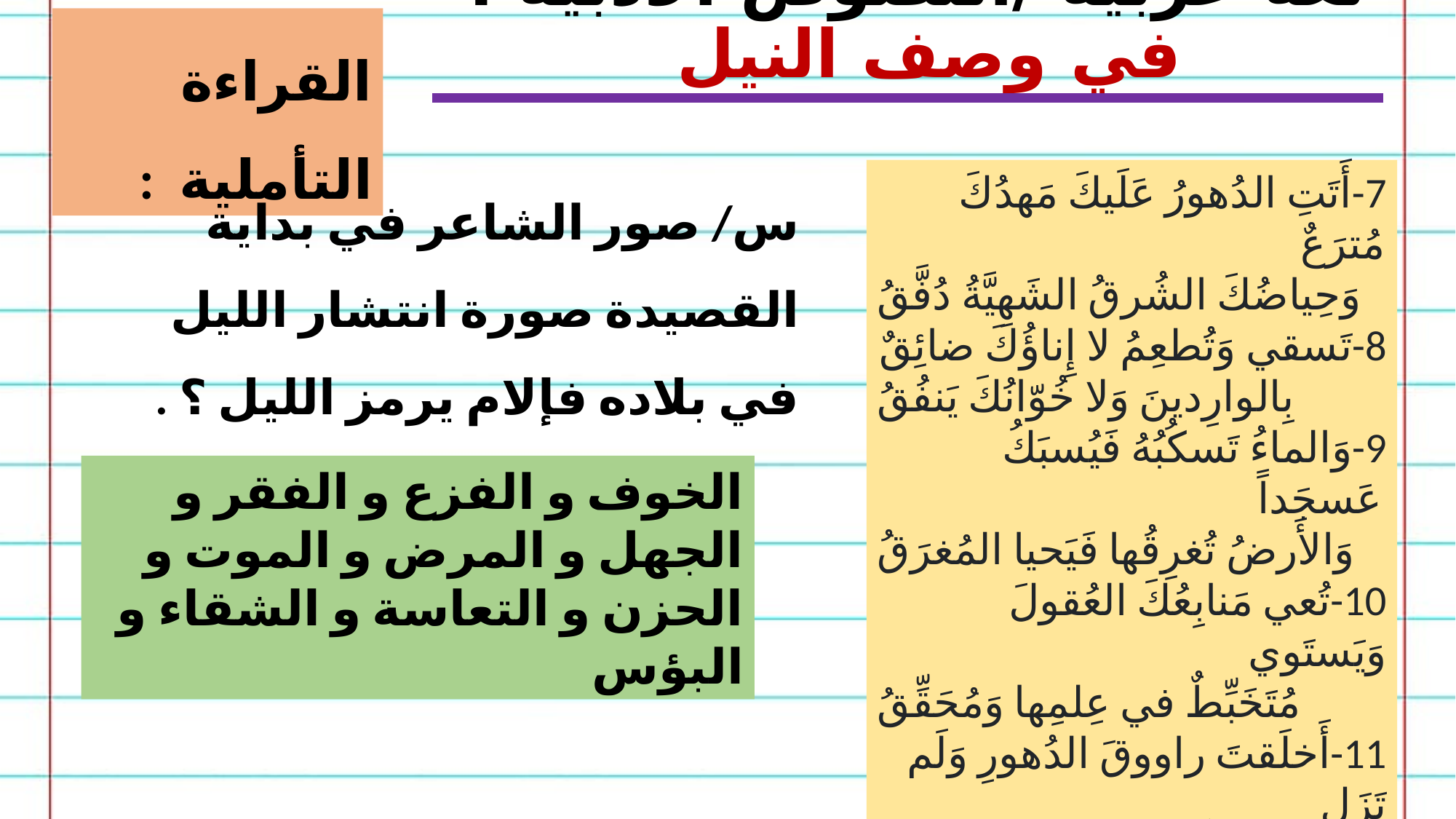

القراءة التأملية  :
لغة عربية /النصوص الأدبية : في وصف النيل
س/ صور الشاعر في بداية القصيدة صورة انتشار الليل في بلاده فإلام يرمز الليل ؟ .
7-أَتَتِ الدُهورُ عَلَيكَ مَهدُكَ مُترَعٌ
وَحِياضُكَ الشُرقُ الشَهِيَّةُ دُفَّقُ
8-تَسقي وَتُطعِمُ لا إِناؤُكَ ضائِقٌ
بِالوارِدينَ وَلا خُوّانُكَ يَنفُقُ
9-وَالماءُ تَسكُبُهُ فَيُسبَكُ عَسجَداً
وَالأَرضُ تُغرِقُها فَيَحيا المُغرَقُ
10-تُعي مَنابِعُكَ العُقولَ وَيَستَوي
مُتَخَبِّطٌ في عِلمِها وَمُحَقِّقُ
11-أَخلَقتَ راووقَ الدُهورِ وَلَم تَزَل
بِكَ حَمأَةٌ كَالمِسكِ لا تَتَرَوَّقُ
12-حَمراءُ في الأَحواضِ إِلّا أَنَّها
بَيضاءُ في عُنُقِ الثَرى تَتَأَلَّقُ
الخوف و الفزع و الفقر و الجهل و المرض و الموت و الحزن و التعاسة و الشقاء و البؤس